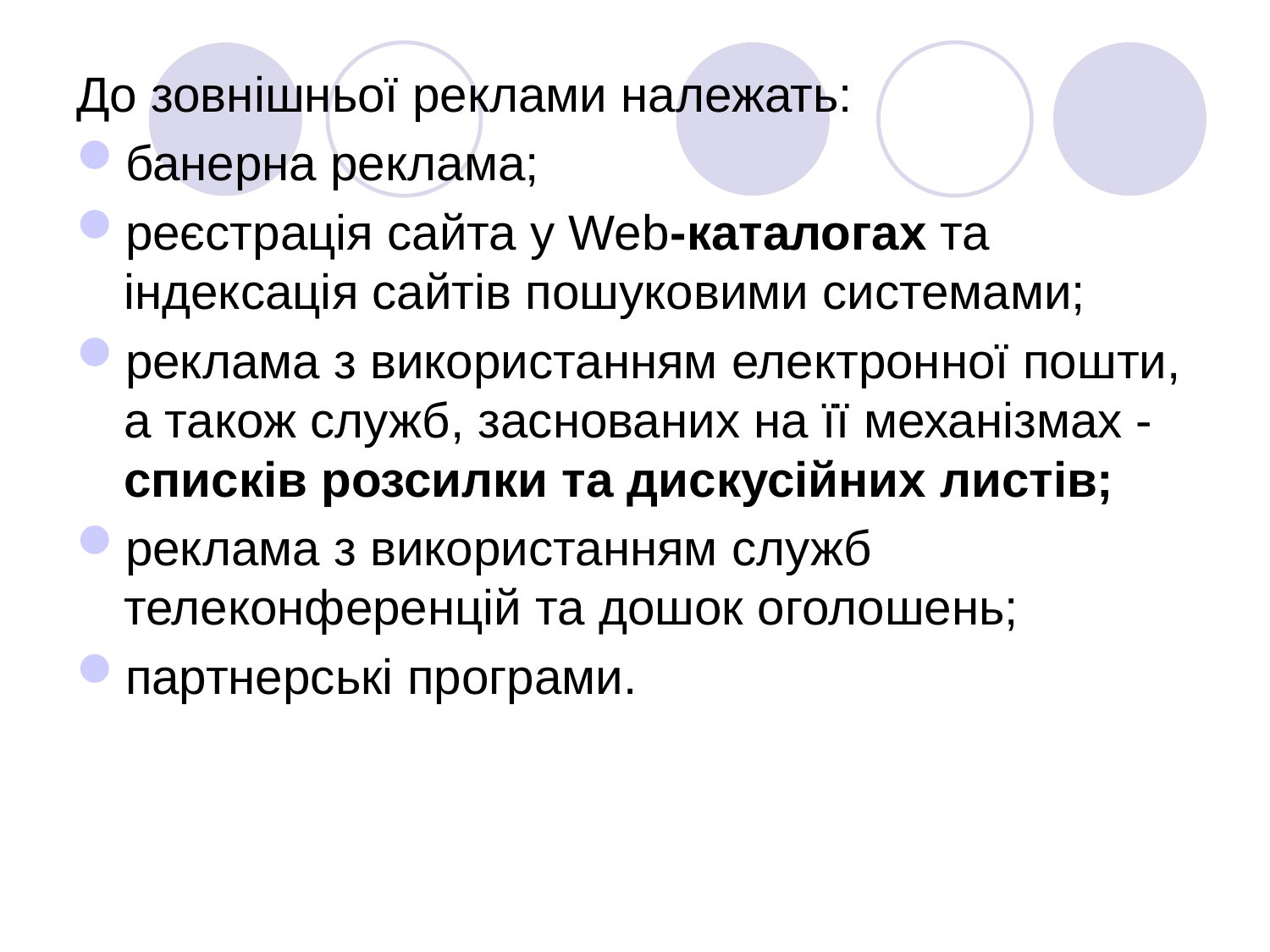

До зовнішньої реклами належать:
банерна реклама;
реєстрація сайта у Web-каталогах та індексація сайтів пошуковими системами;
реклама з використанням електронної пошти, а також служб, заснованих на її механізмах -списків розсилки та дискусійних листів;
реклама з використанням служб телеконференцій та дошок оголошень;
партнерські програми.